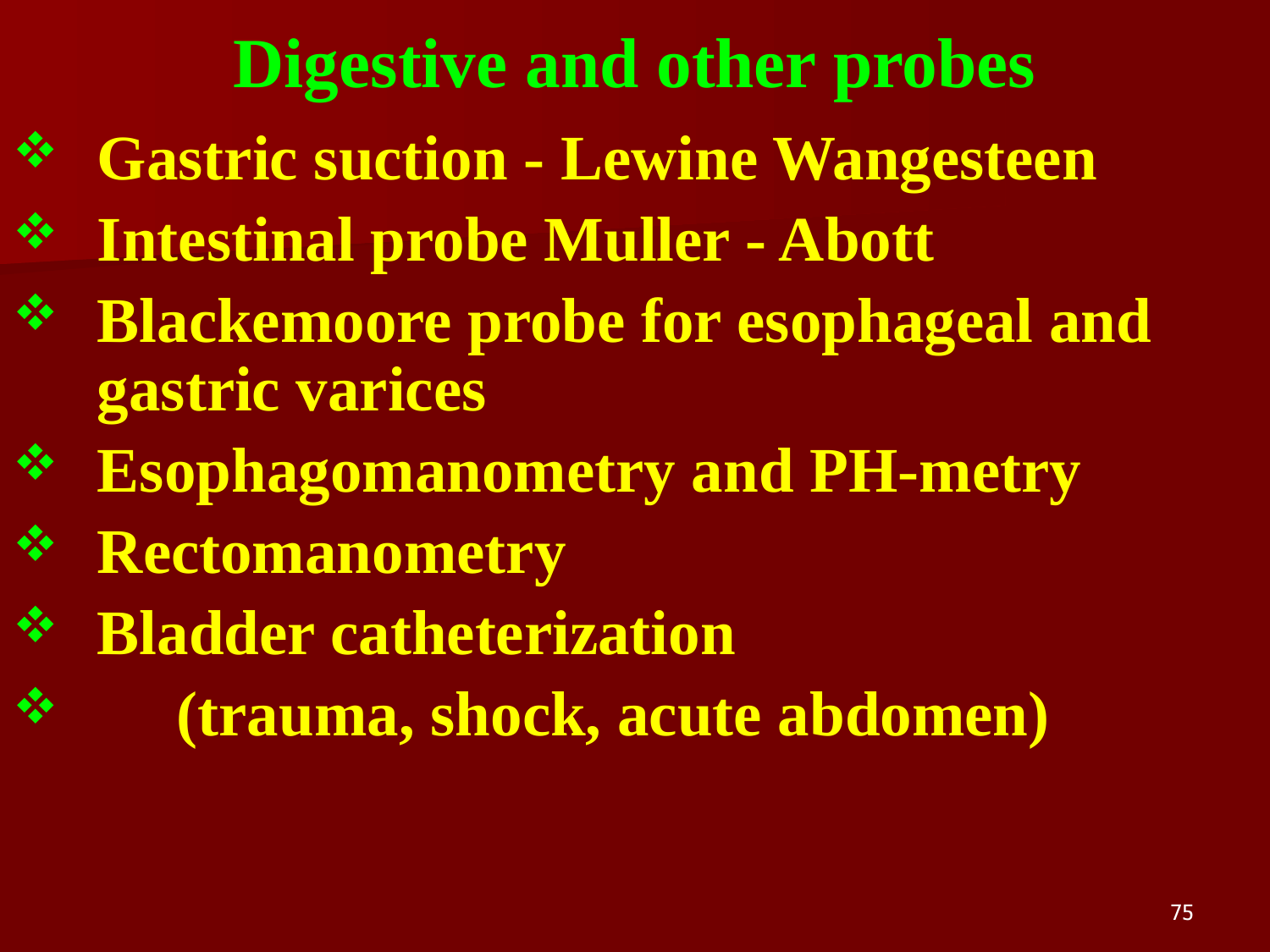

# Digestive and other probes
Gastric suction - Lewine Wangesteen
Intestinal probe Muller - Abott
Blackemoore probe for esophageal and gastric varices
Esophagomanometry and PH-metry
Rectomanometry
Bladder catheterization
     (trauma, shock, acute abdomen)
75